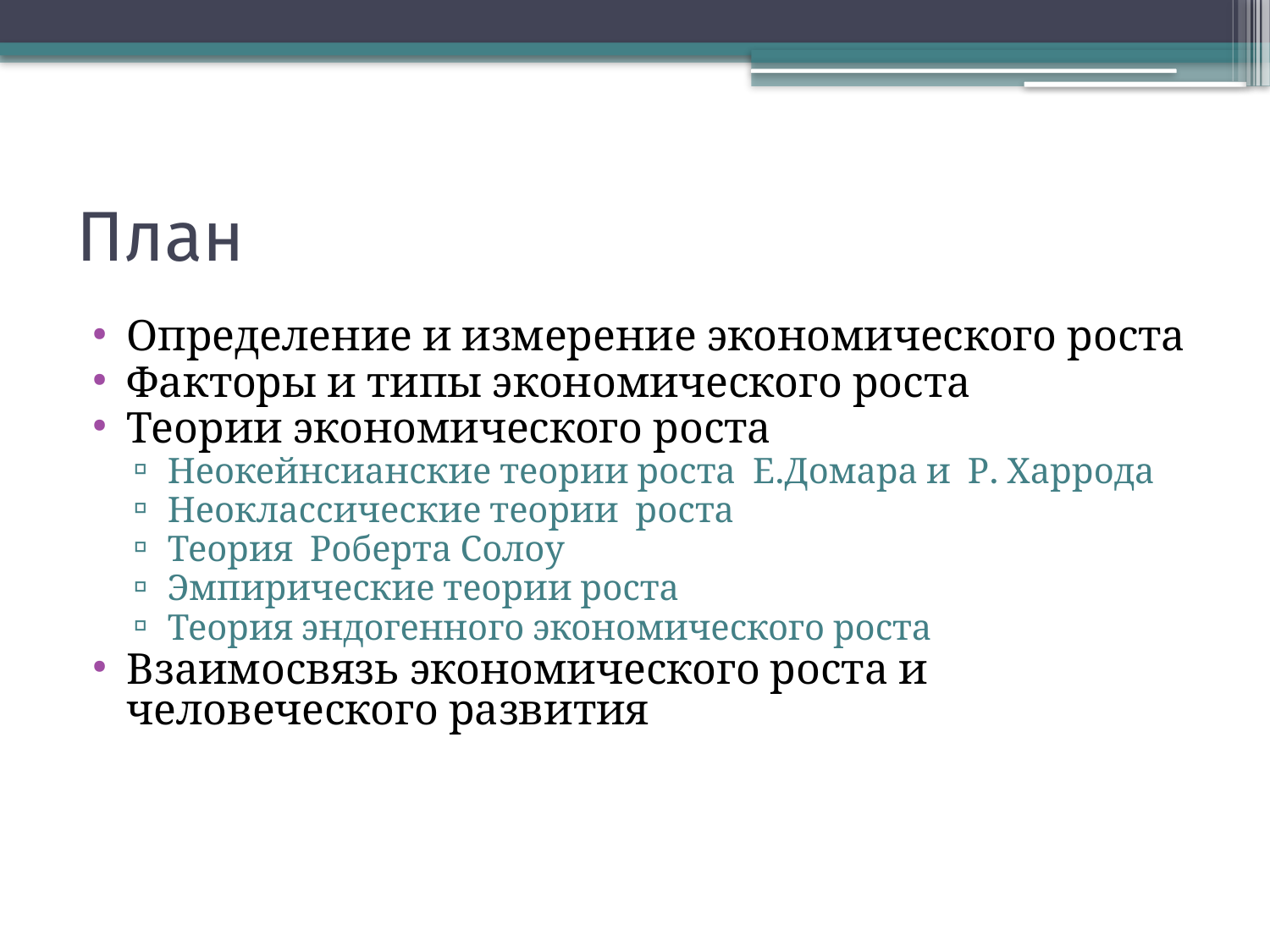

# План
Определение и измерение экономического роста
Факторы и типы экономического роста
Теории экономического роста
Неокейнсианские теории роста  Е.Домара и  Р. Харрода
Неоклассические теории  роста
Теория  Роберта Солоу
Эмпирические теории роста
Теория эндогенного экономического роста
Взаимосвязь экономического роста и человеческого развития